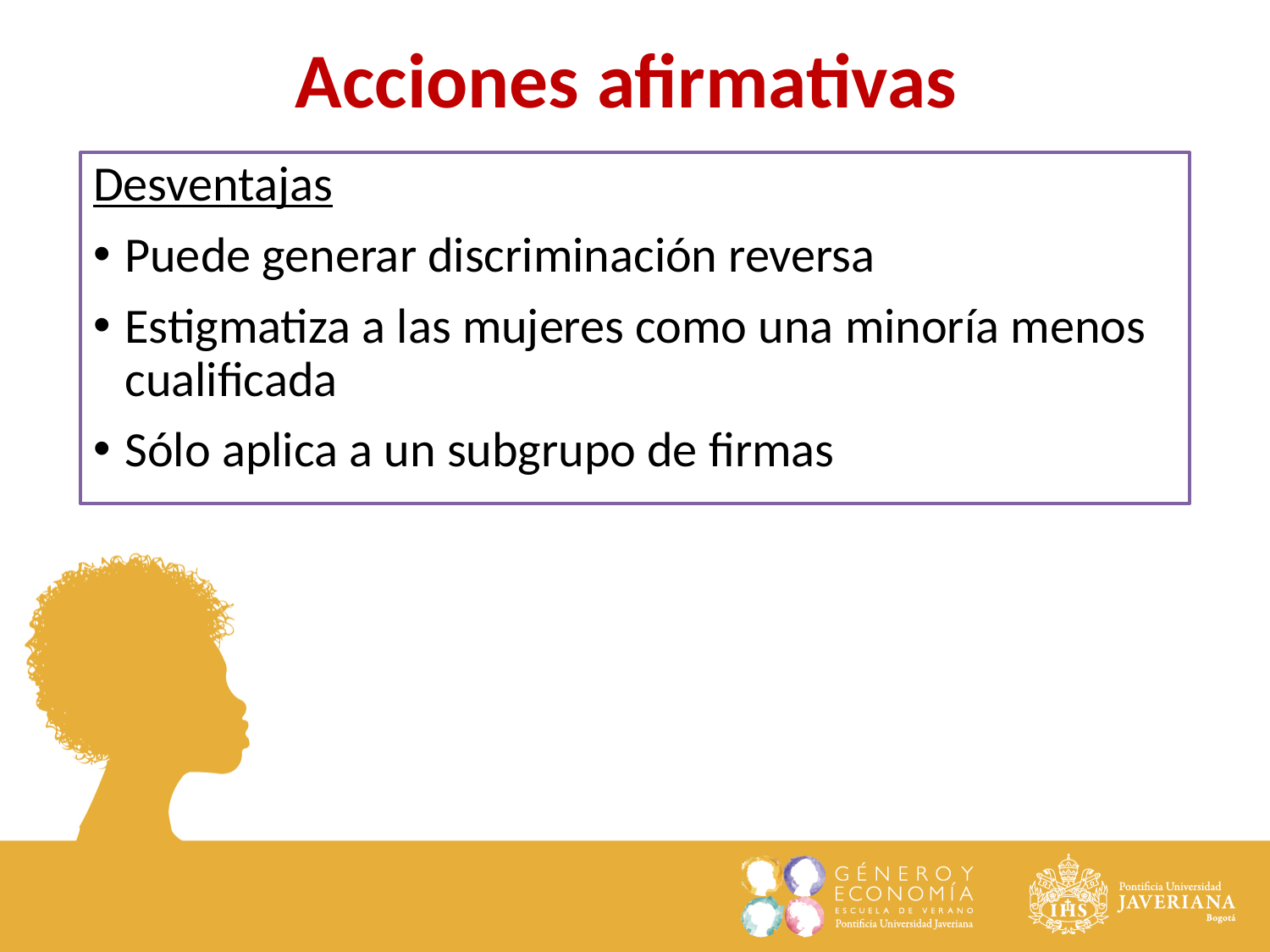

Acciones afirmativas
Desventajas
Puede generar discriminación reversa
Estigmatiza a las mujeres como una minoría menos cualificada
Sólo aplica a un subgrupo de firmas